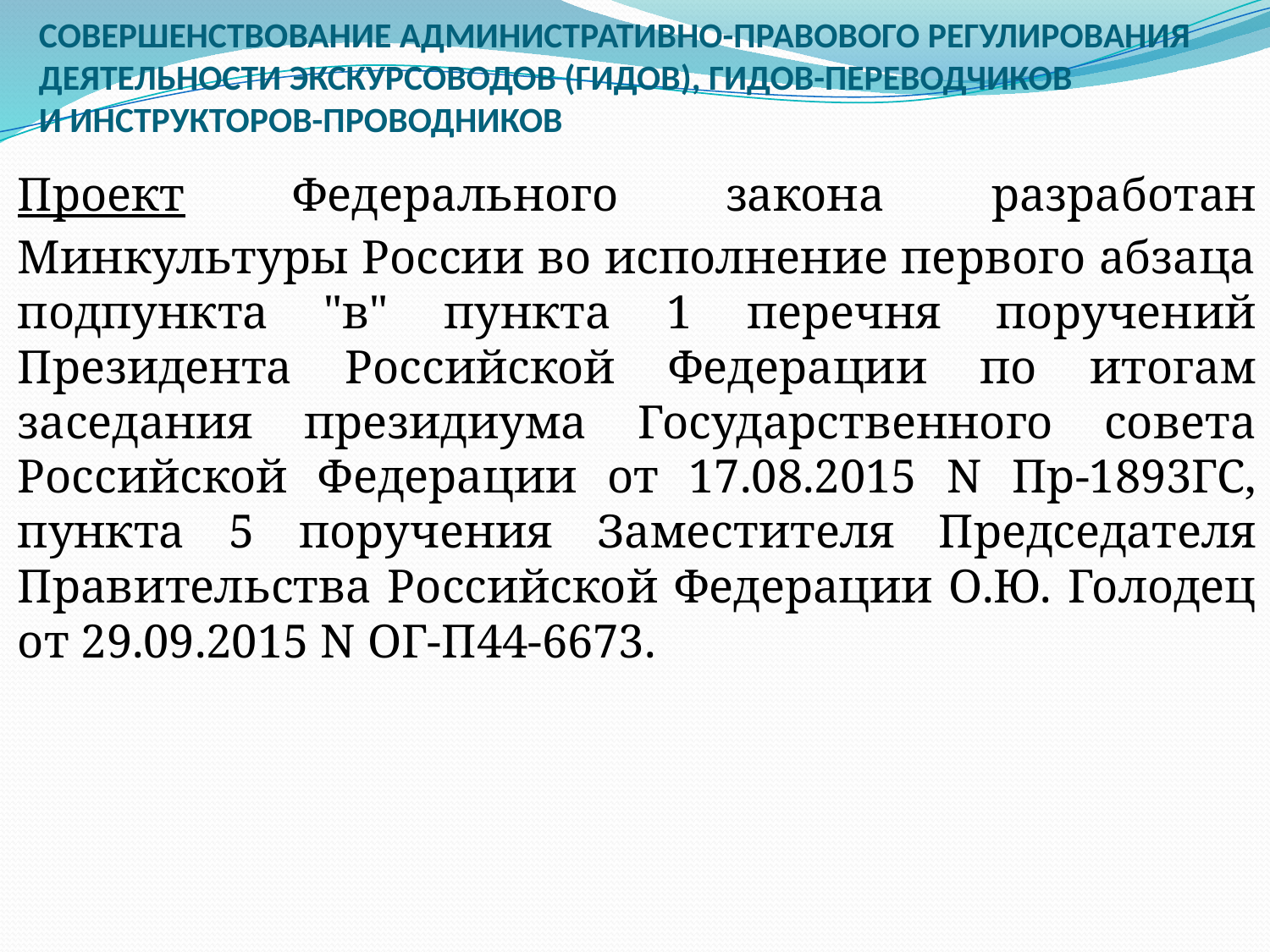

СОВЕРШЕНСТВОВАНИЕ АДМИНИСТРАТИВНО-ПРАВОВОГО РЕГУЛИРОВАНИЯ
ДЕЯТЕЛЬНОСТИ ЭКСКУРСОВОДОВ (ГИДОВ), ГИДОВ-ПЕРЕВОДЧИКОВ
И ИНСТРУКТОРОВ-ПРОВОДНИКОВ
Проект Федерального закона разработан Минкультуры России во исполнение первого абзаца подпункта "в" пункта 1 перечня поручений Президента Российской Федерации по итогам заседания президиума Государственного совета Российской Федерации от 17.08.2015 N Пр-1893ГС, пункта 5 поручения Заместителя Председателя Правительства Российской Федерации О.Ю. Голодец от 29.09.2015 N ОГ-П44-6673.